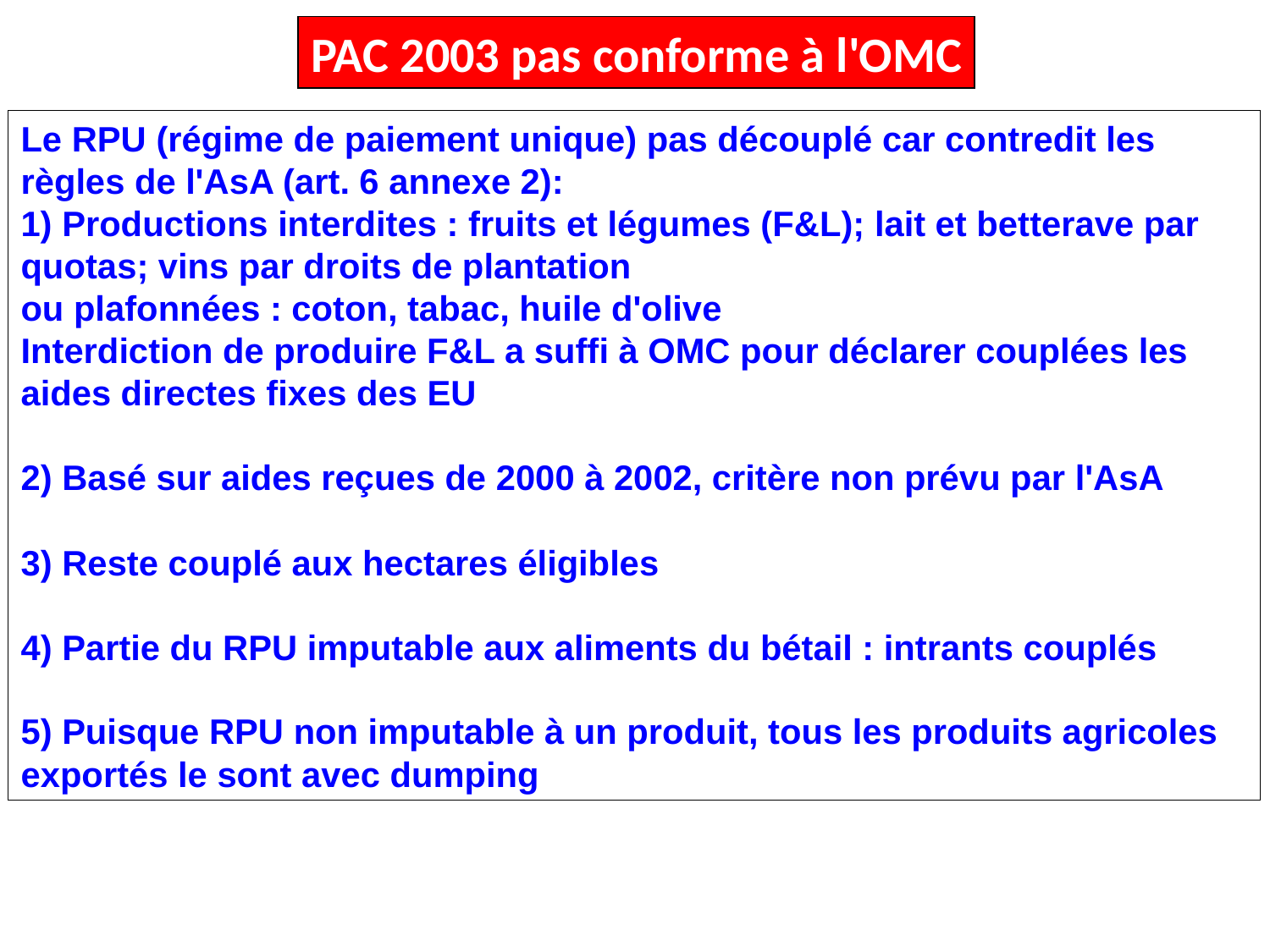

PAC 2003 pas conforme à l'OMC
Le RPU (régime de paiement unique) pas découplé car contredit les règles de l'AsA (art. 6 annexe 2):
 Productions interdites : fruits et légumes (F&L); lait et betterave par quotas; vins par droits de plantation
ou plafonnées : coton, tabac, huile d'olive
Interdiction de produire F&L a suffi à OMC pour déclarer couplées les aides directes fixes des EU

2) Basé sur aides reçues de 2000 à 2002, critère non prévu par l'AsA

3) Reste couplé aux hectares éligibles

4) Partie du RPU imputable aux aliments du bétail : intrants couplés

5) Puisque RPU non imputable à un produit, tous les produits agricoles exportés le sont avec dumping